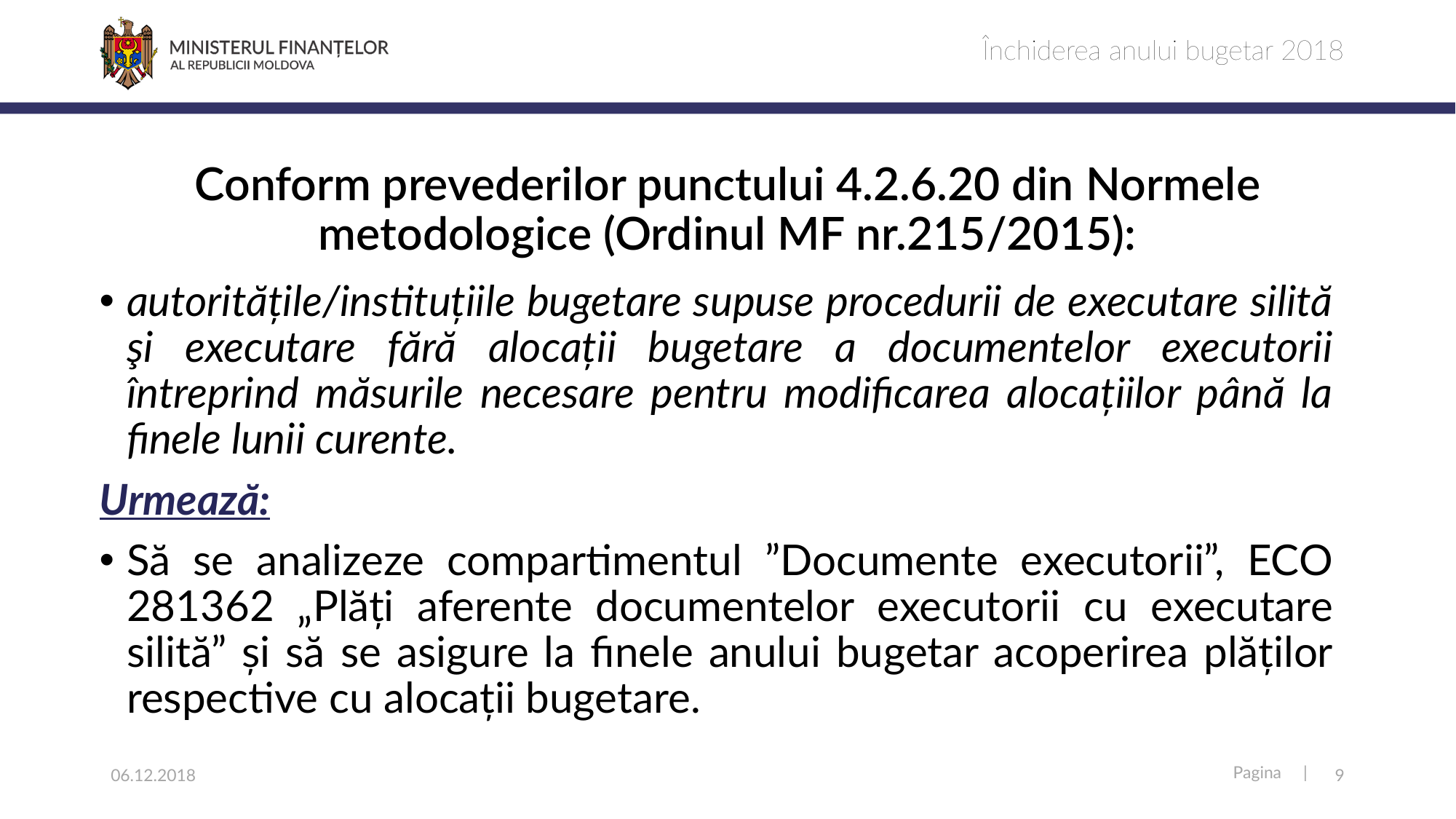

Închiderea anului bugetar 2018

# Conform prevederilor punctului 4.2.6.20 din Normele metodologice (Ordinul MF nr.215/2015):
autoritățile/instituțiile bugetare supuse procedurii de executare silită şi executare fără alocații bugetare a documentelor executorii întreprind măsurile necesare pentru modificarea alocațiilor până la finele lunii curente.
Urmează:
Să se analizeze compartimentul ”Documente executorii”, ECO 281362 „Plăți aferente documentelor executorii cu executare silită” și să se asigure la finele anului bugetar acoperirea plăților respective cu alocații bugetare.
06.12.2018
9